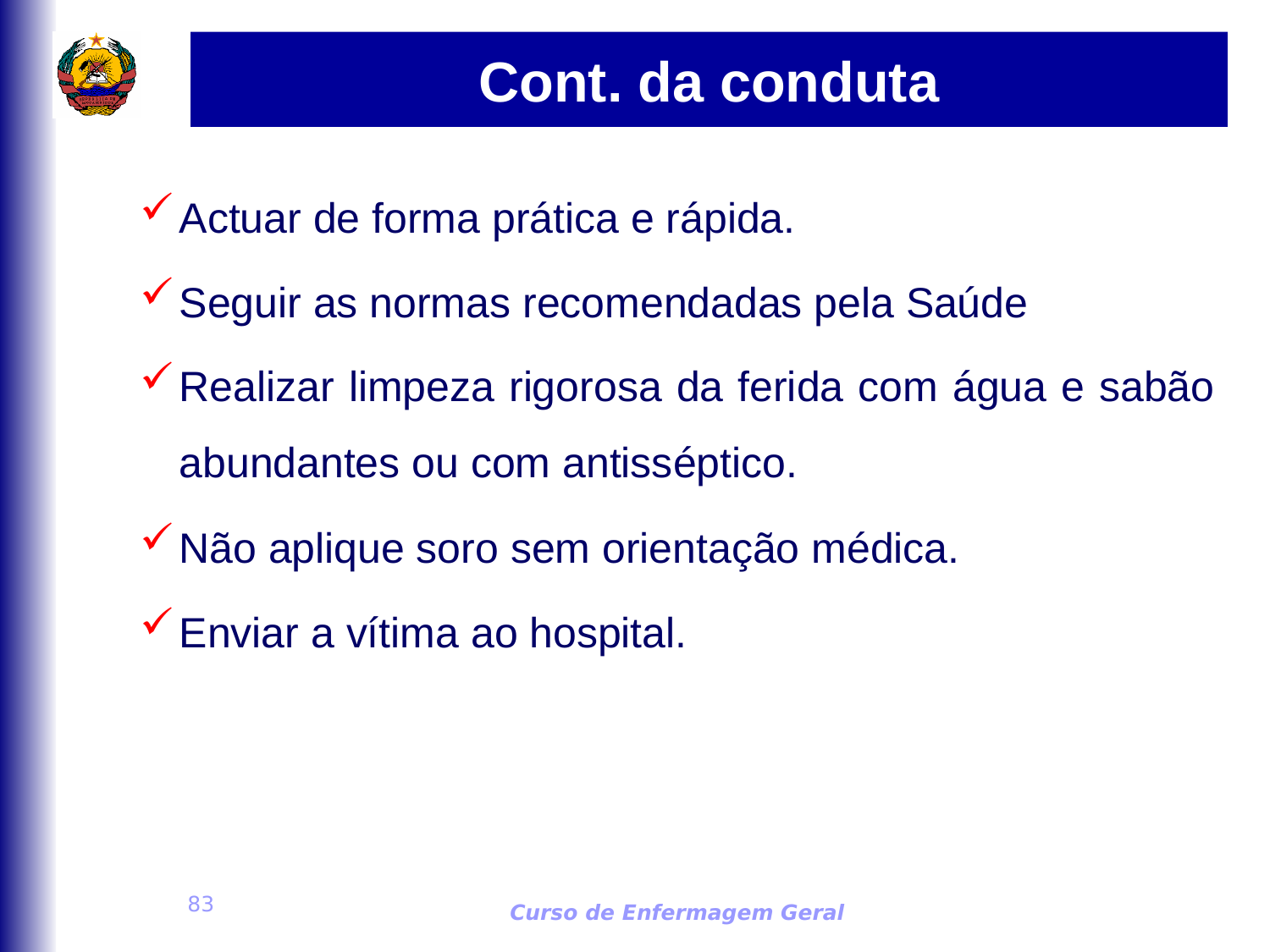

# Cont. da conduta
Actuar de forma prática e rápida.
Seguir as normas recomendadas pela Saúde
Realizar limpeza rigorosa da ferida com água e sabão abundantes ou com antisséptico.
Não aplique soro sem orientação médica.
Enviar a vítima ao hospital.

83
Curso de Enfermagem Geral